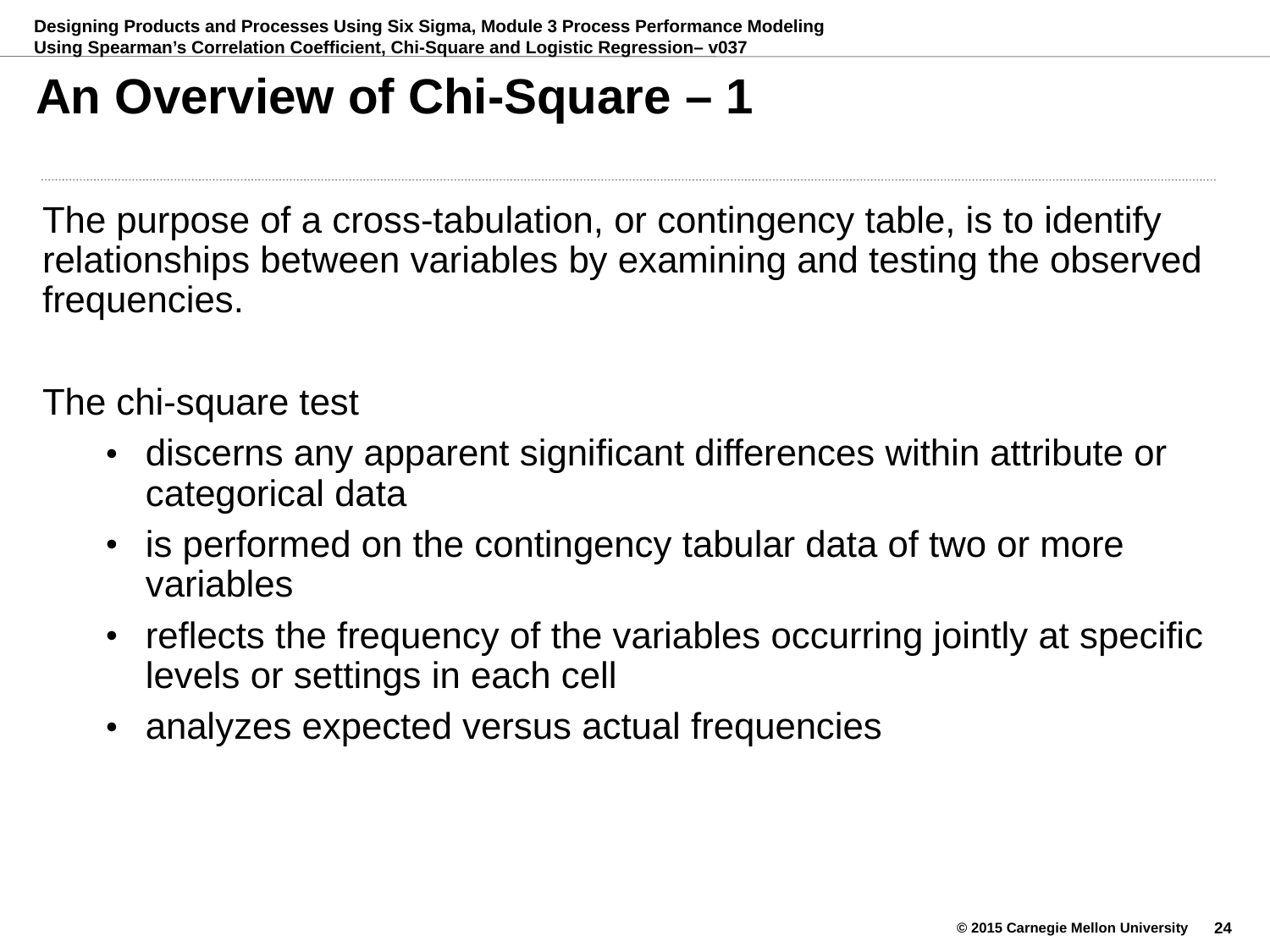

# An Overview of Chi-Square – 1
The purpose of a cross-tabulation, or contingency table, is to identify relationships between variables by examining and testing the observed frequencies.

The chi-square test
discerns any apparent significant differences within attribute or categorical data
is performed on the contingency tabular data of two or more variables
reflects the frequency of the variables occurring jointly at specific levels or settings in each cell
analyzes expected versus actual frequencies